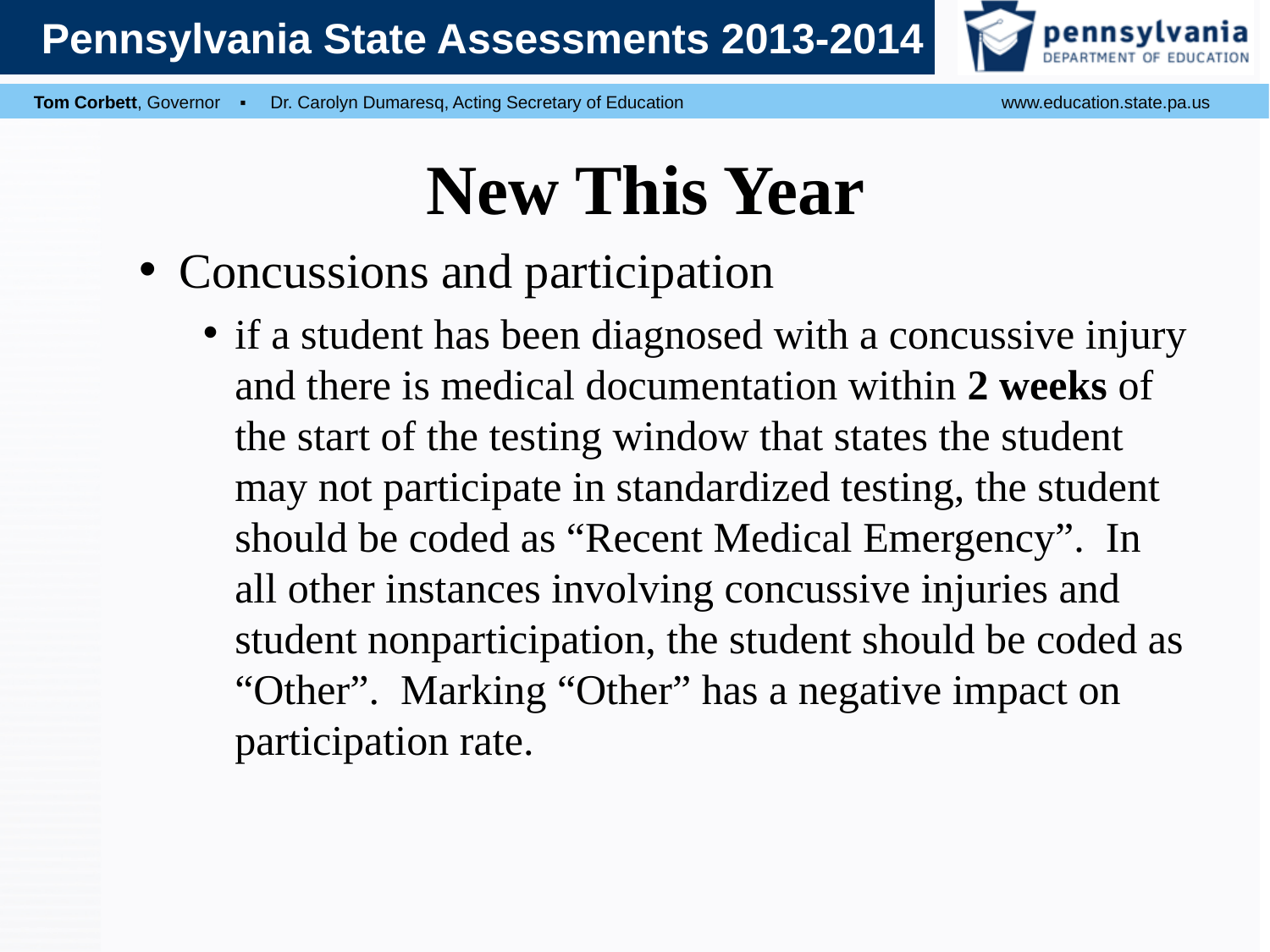

# New This Year
Concussions and participation
if a student has been diagnosed with a concussive injury and there is medical documentation within 2 weeks of the start of the testing window that states the student may not participate in standardized testing, the student should be coded as “Recent Medical Emergency”.  In all other instances involving concussive injuries and student nonparticipation, the student should be coded as “Other”.  Marking “Other” has a negative impact on participation rate.